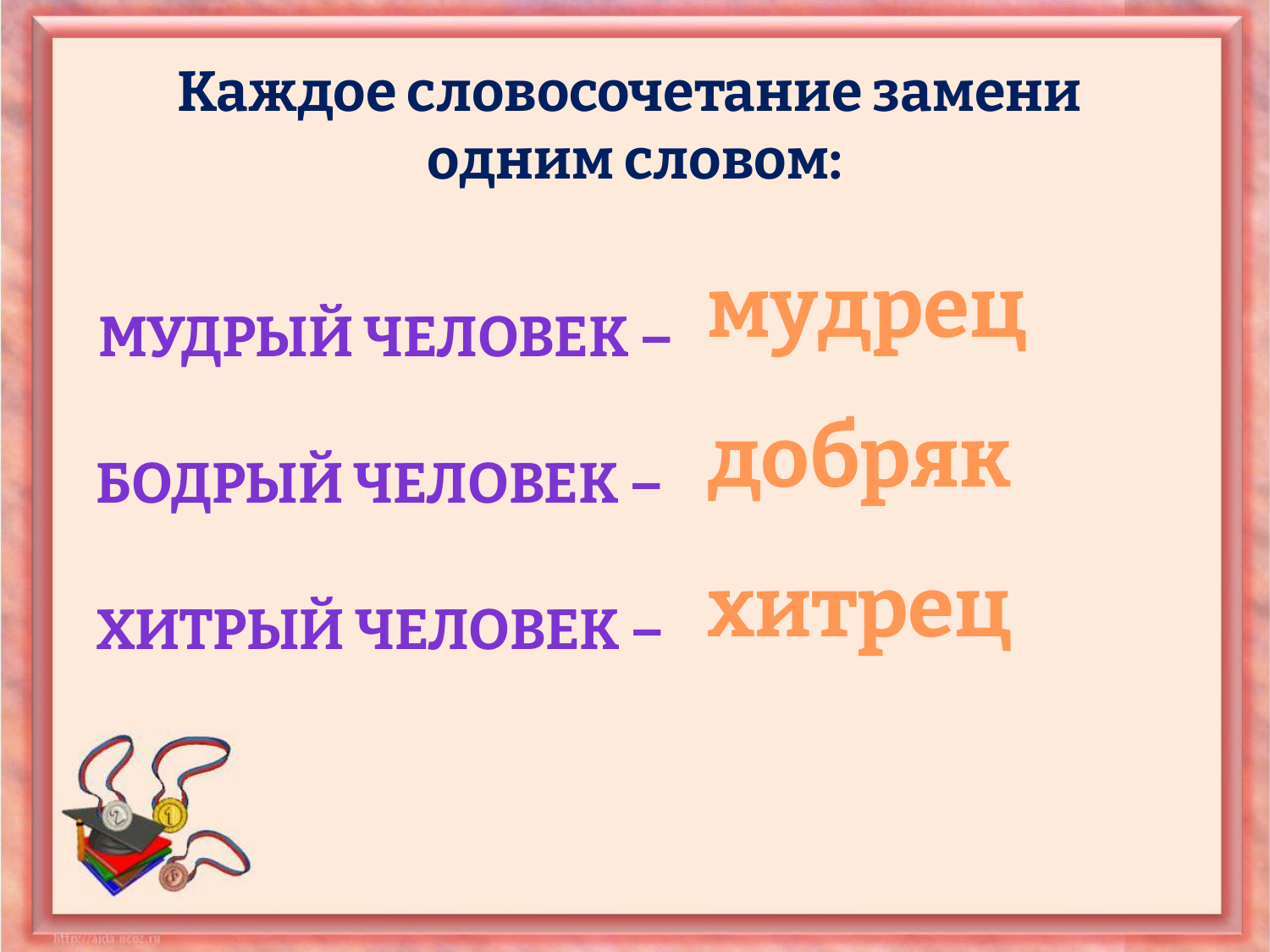

# Каждое словосочетание замени одним словом:
  Мудрый человек –
  Бодрый человек –
  Хитрый человек –

мудрец
добряк
хитрец